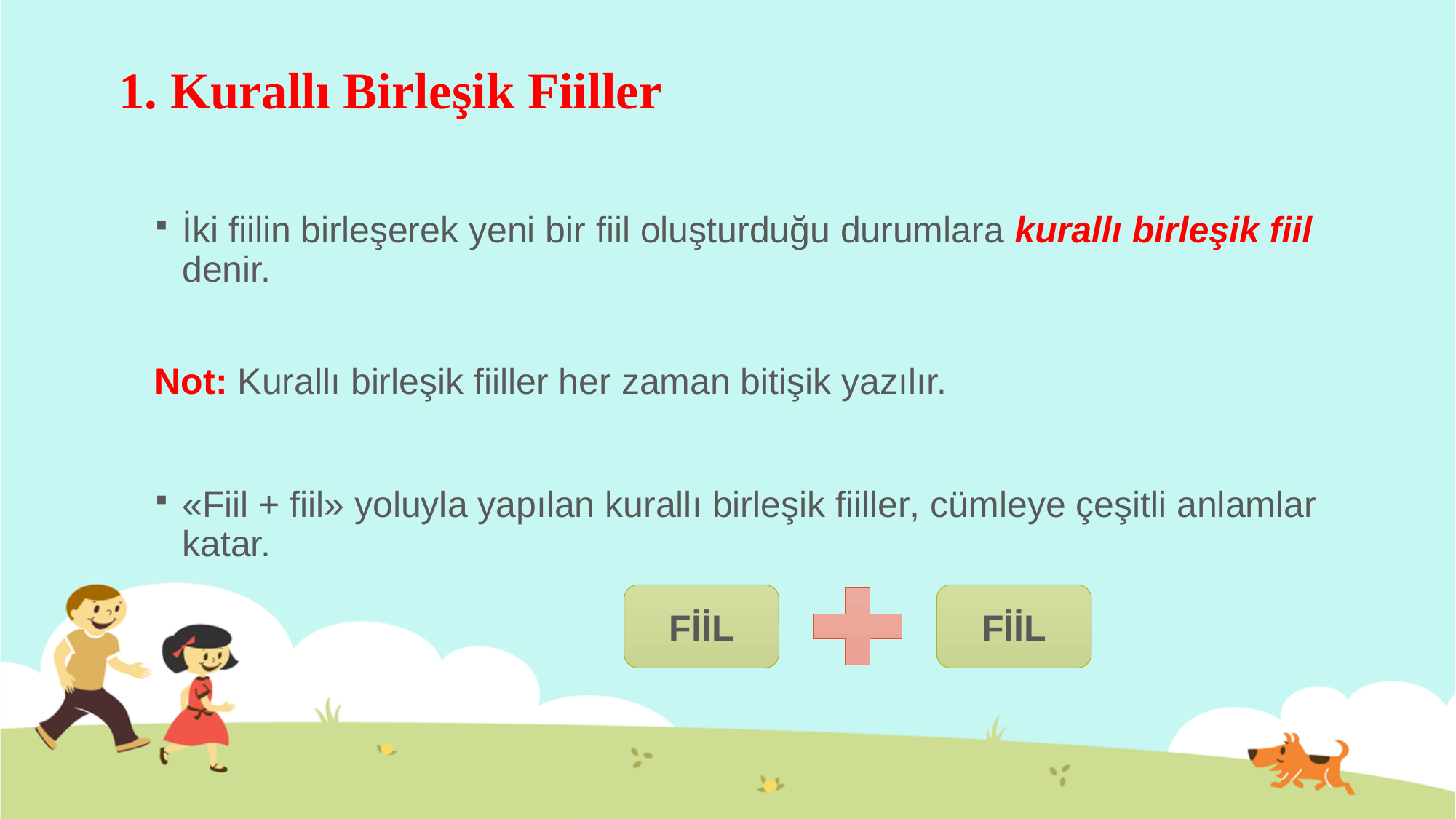

# 1. Kurallı Birleşik Fiiller
İki fiilin birleşerek yeni bir fiil oluşturduğu durumlara kurallı birleşik fiil denir.
Not: Kurallı birleşik fiiller her zaman bitişik yazılır.
«Fiil + fiil» yoluyla yapılan kurallı birleşik fiiller, cümleye çeşitli anlamlar katar.

FİİL
FİİL